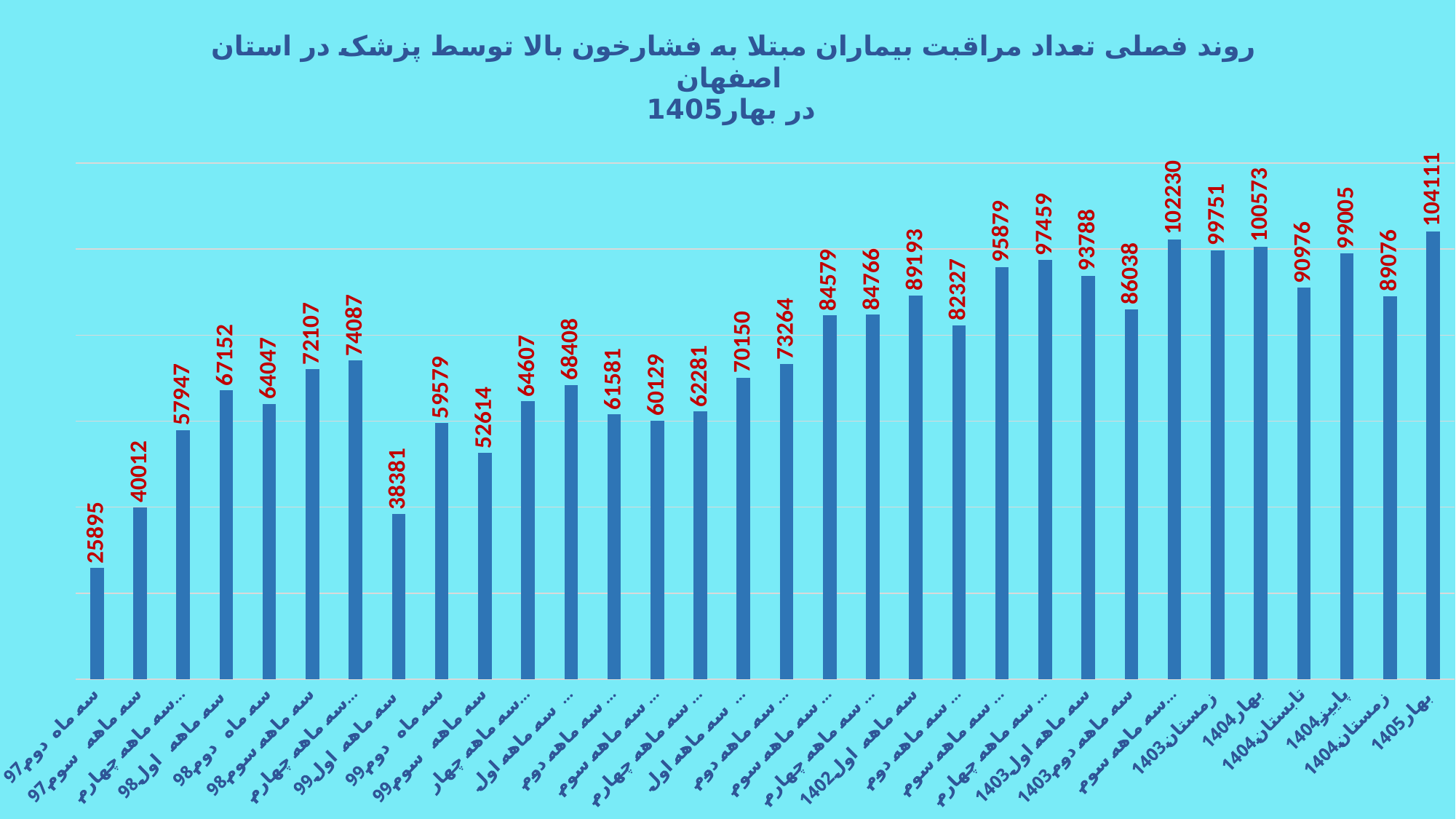

### Chart: روند فصلی تعداد مراقبت بیماران مبتلا به فشارخون بالا توسط پزشک در استان اصفهان
در بهار1405

| Category | استان |
|---|---|
| سه ماه دوم 97 | 25895.0 |
| سه ماهه سوم  97 | 40012.0 |
| سه ماهه چهارم  97 | 57947.0 |
| سه ماهه اول  98  | 67152.0 |
| سه ماه دوم  98 | 64047.0 |
| سه ماهه سوم98 | 72107.0 |
| سه ماهه چهارم  98 | 74087.0 |
| سه ماهه اول 99  | 38381.0 |
| سه ماه دوم  99 | 59579.0 |
| سه ماهه سوم  99 | 52614.0 |
| سه ماهه چهارم 99 | 64607.0 |
| سه ماهه اول  1400 | 68408.0 |
| سه ماهه دوم 1400 | 61581.0 |
| سه ماهه سوم 1400 | 60129.0 |
| سه ماهه چهارم 1400 | 62281.0 |
| سه ماهه اول  1401 | 70150.0 |
| سه ماهه دوم 1401 | 73264.0 |
| سه ماهه سوم 1401 | 84579.0 |
| سه ماهه چهارم 1401 | 84766.0 |
| سه ماهه اول 1402 | 89193.0 |
| سه ماهه دوم 1402 | 82327.0 |
| سه ماهه سوم 1402 | 95879.0 |
| سه ماهه چهارم 1402 | 97459.0 |
| سه ماهه اول1403 | 93788.0 |
| سه ماهه دوم1403 | 86038.0 |
| سه ماهه سوم1403 | 102230.0 |
| زمستان 1403 | 99751.0 |
| بهار1404 | 100573.0 |
| تابستان1404 | 90976.0 |
| پاییز1404 | 99005.0 |
| زمستان 1404 | 89076.0 |
| بهار 1405 | 104111.0 |